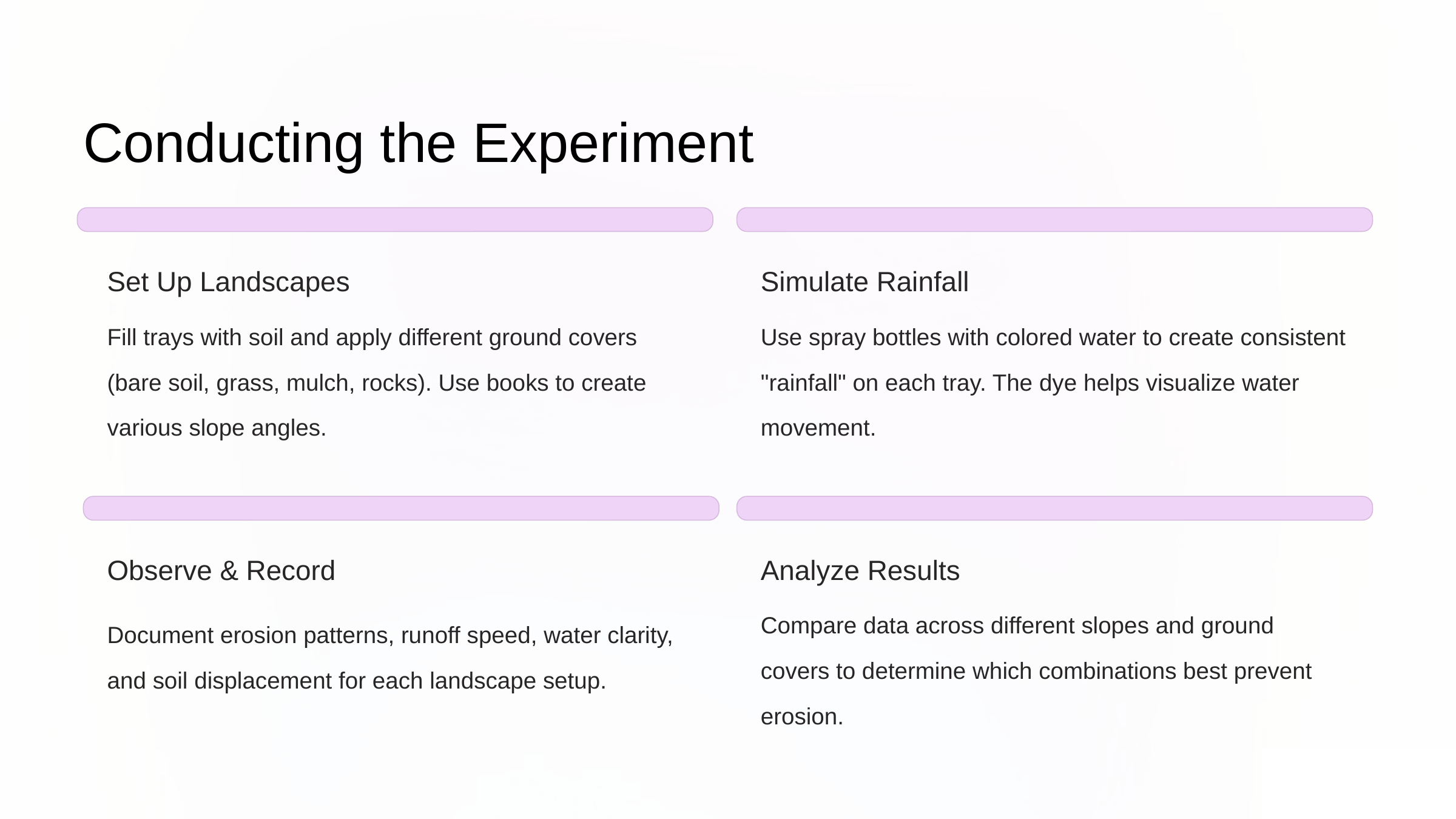

Conducting the Experiment

Set Up Landscapes
Simulate Rainfall
Use spray bottles with colored water to create consistent "rainfall" on each tray. The dye helps visualize water movement.
Fill trays with soil and apply different ground covers (bare soil, grass, mulch, rocks). Use books to create various slope angles.

Observe & Record
Analyze Results
Compare data across different slopes and ground covers to determine which combinations best prevent erosion.
Document erosion patterns, runoff speed, water clarity, and soil displacement for each landscape setup.